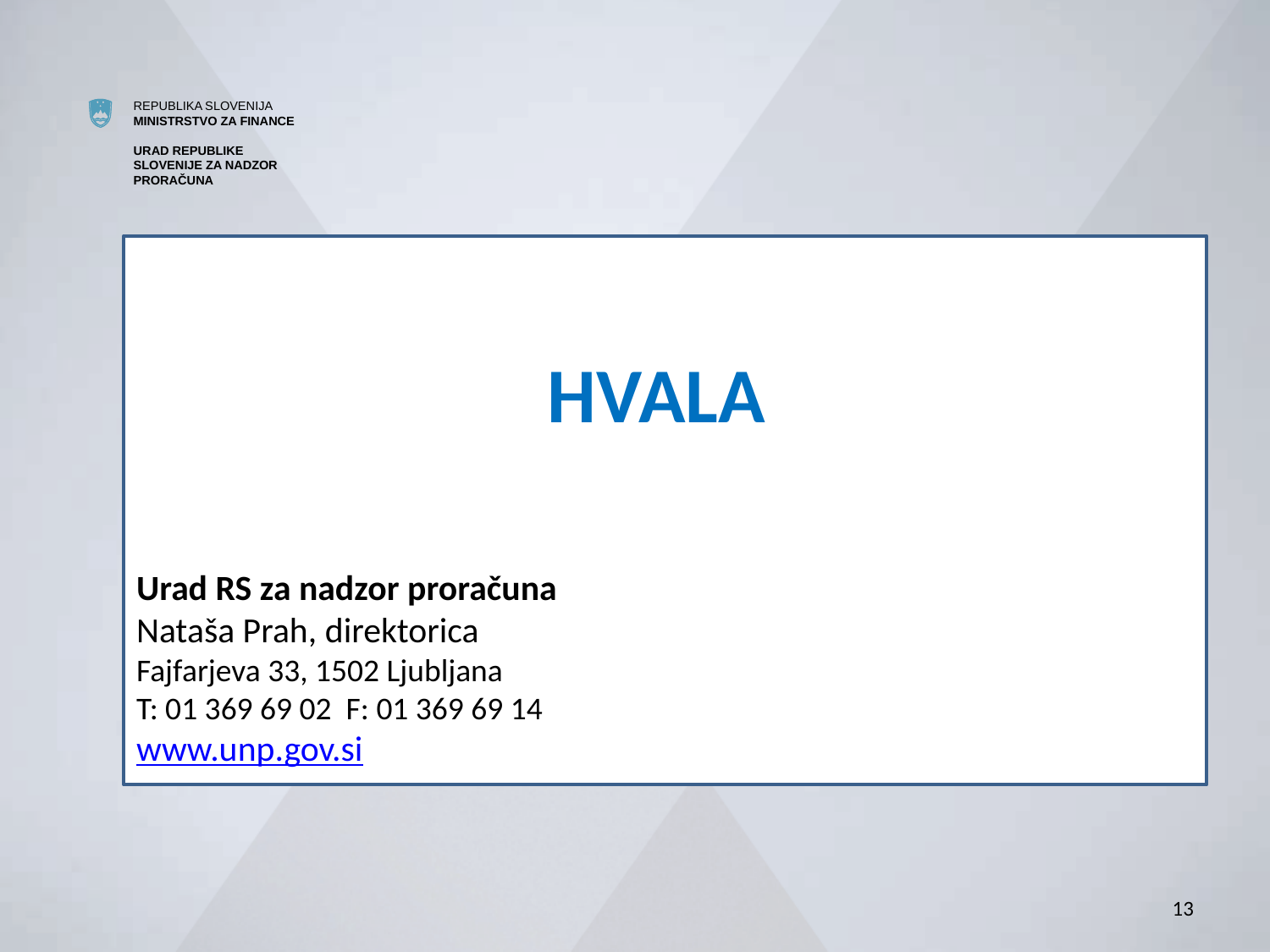

HVALA

Urad RS za nadzor proračuna
Nataša Prah, direktorica
Fajfarjeva 33, 1502 Ljubljana
T: 01 369 69 02  F: 01 369 69 14
www.unp.gov.si
13